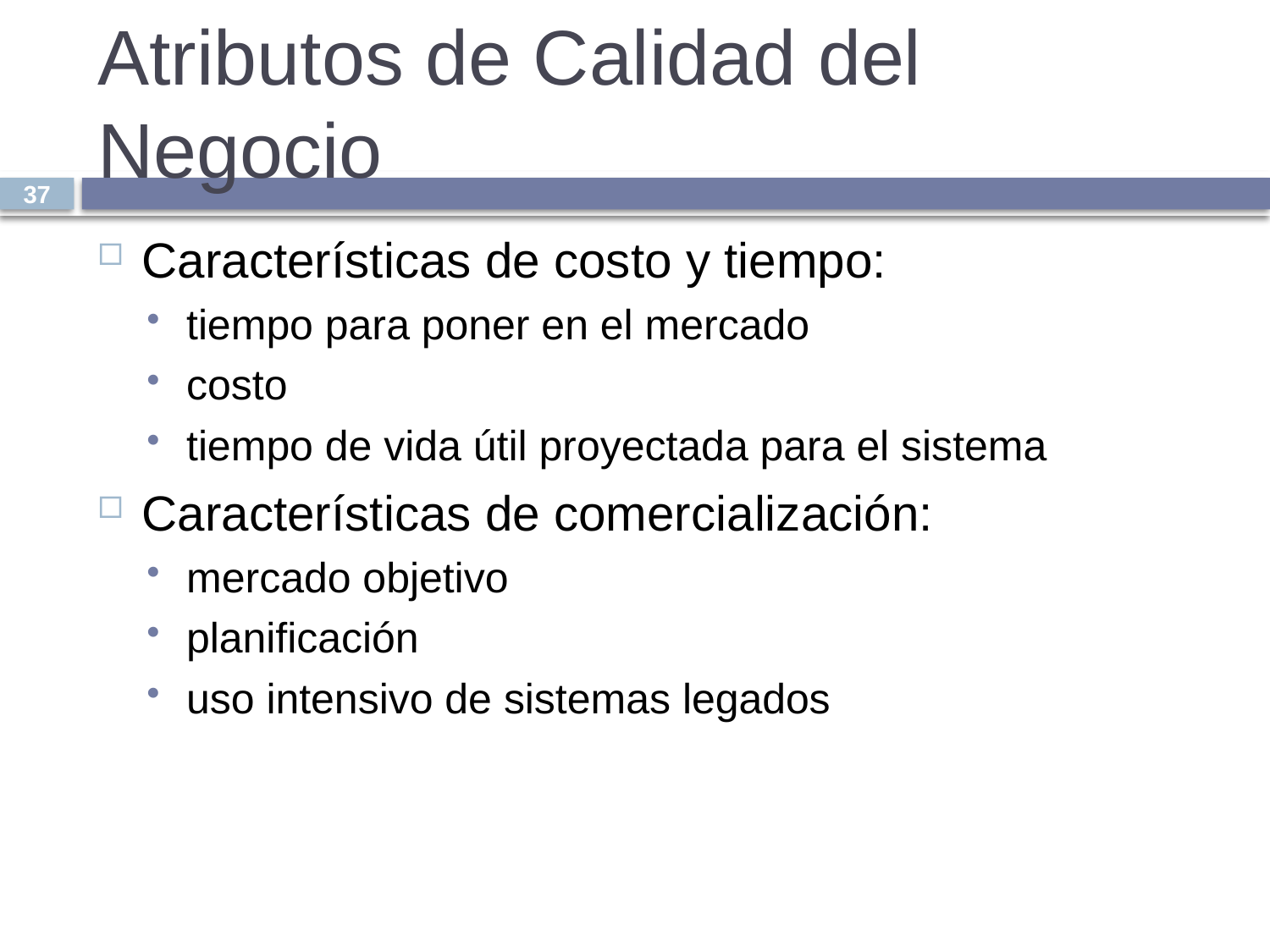

# Atributos de Calidad del Negocio
37
Características de costo y tiempo:
tiempo para poner en el mercado
costo
tiempo de vida útil proyectada para el sistema
Características de comercialización:
mercado objetivo
planificación
uso intensivo de sistemas legados